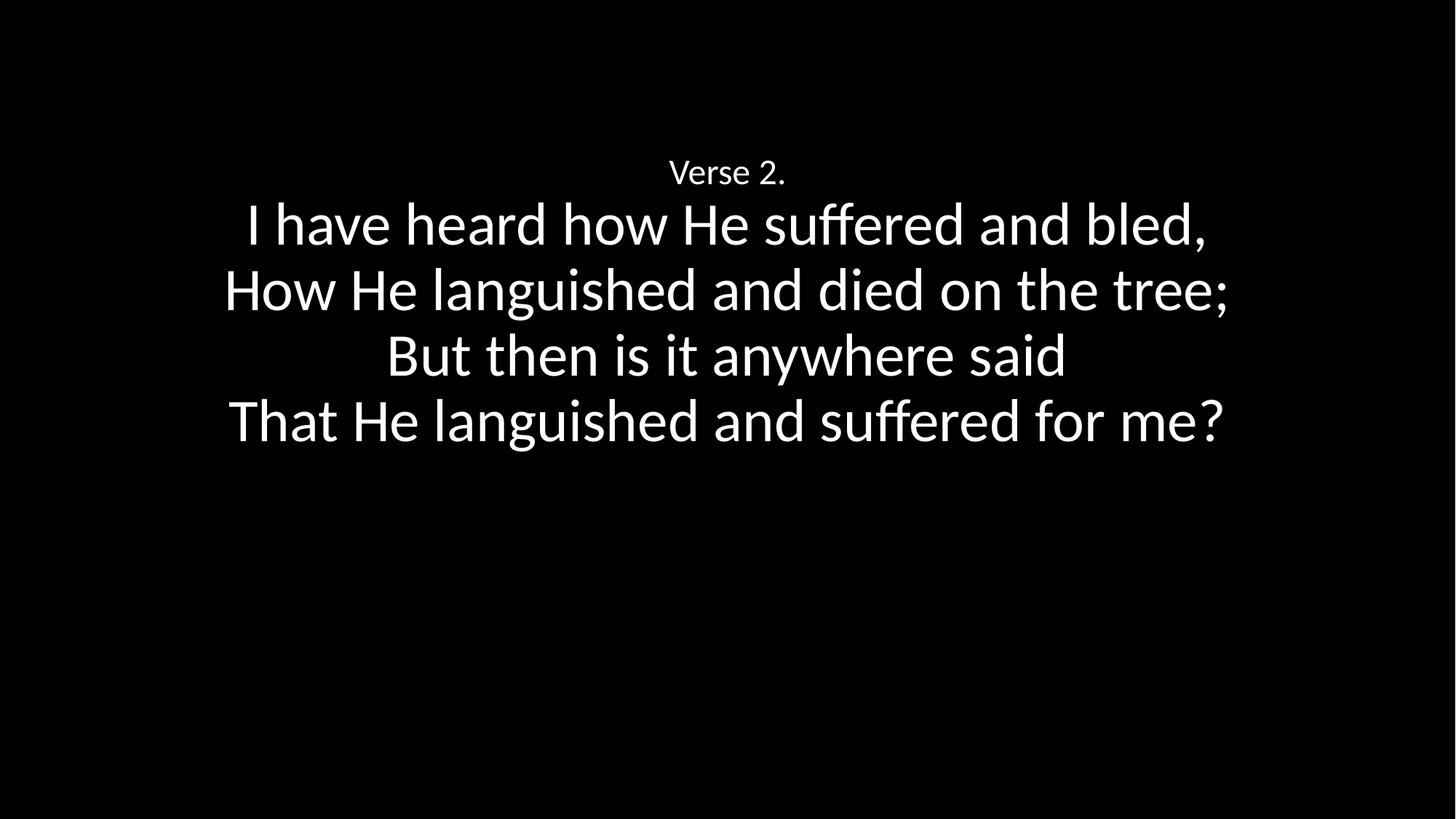

Verse 2.
I have heard how He suffered and bled,
How He languished and died on the tree;
But then is it anywhere said
That He languished and suffered for me?